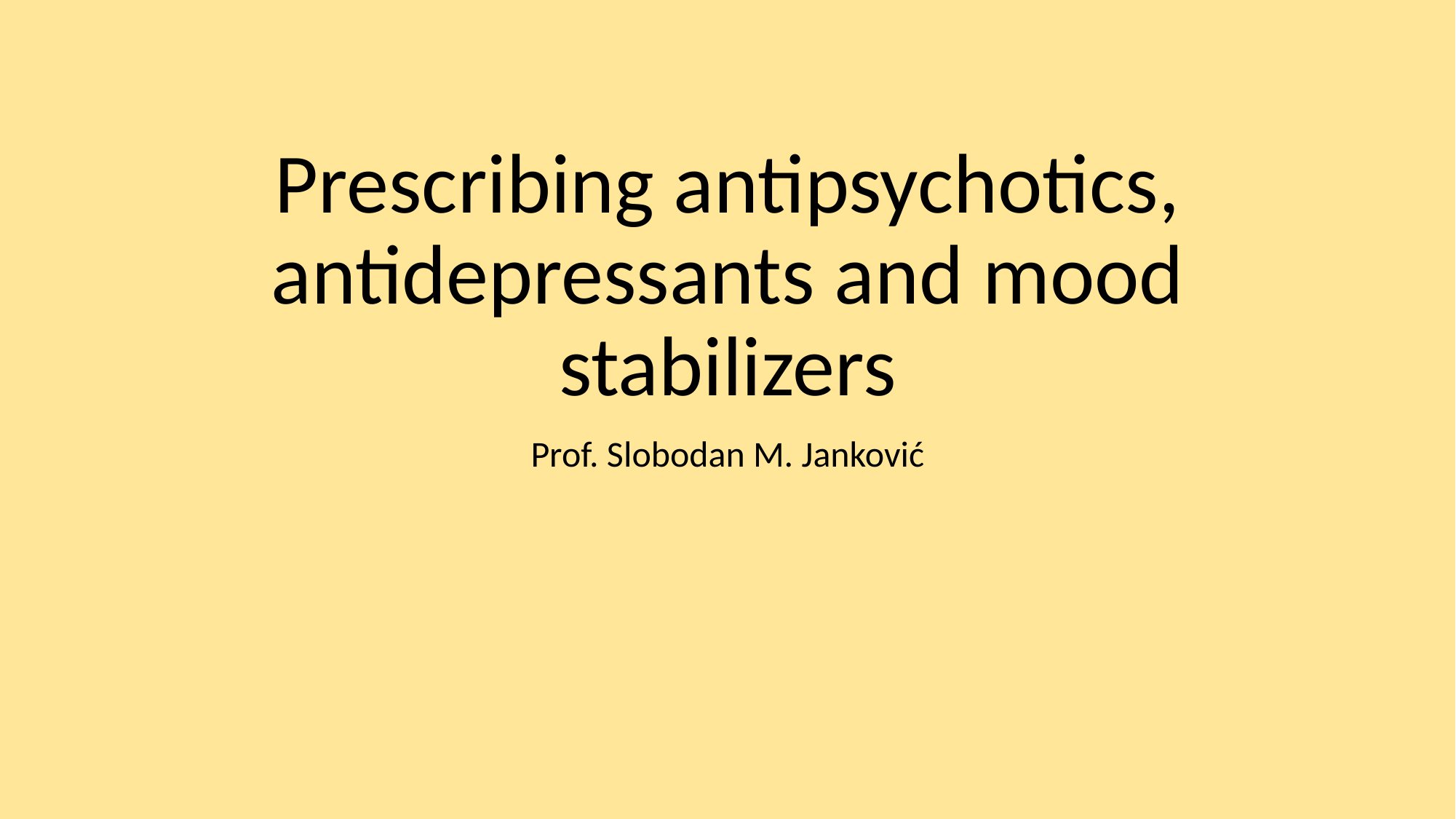

# Prescribing antipsychotics, antidepressants and mood stabilizers
Prof. Slobodan M. Janković